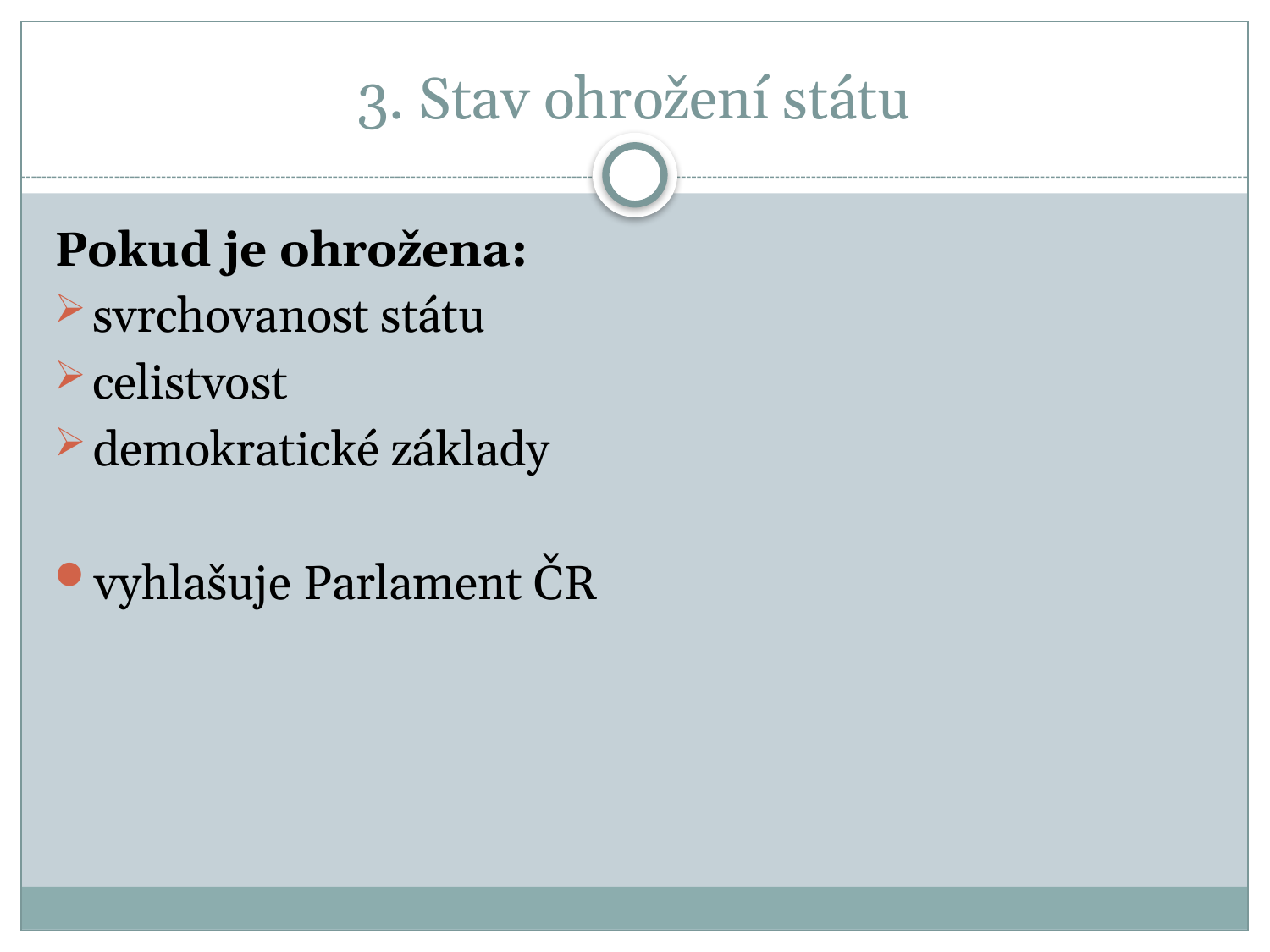

# 3. Stav ohrožení státu
Pokud je ohrožena:
svrchovanost státu
celistvost
demokratické základy

vyhlašuje Parlament ČR